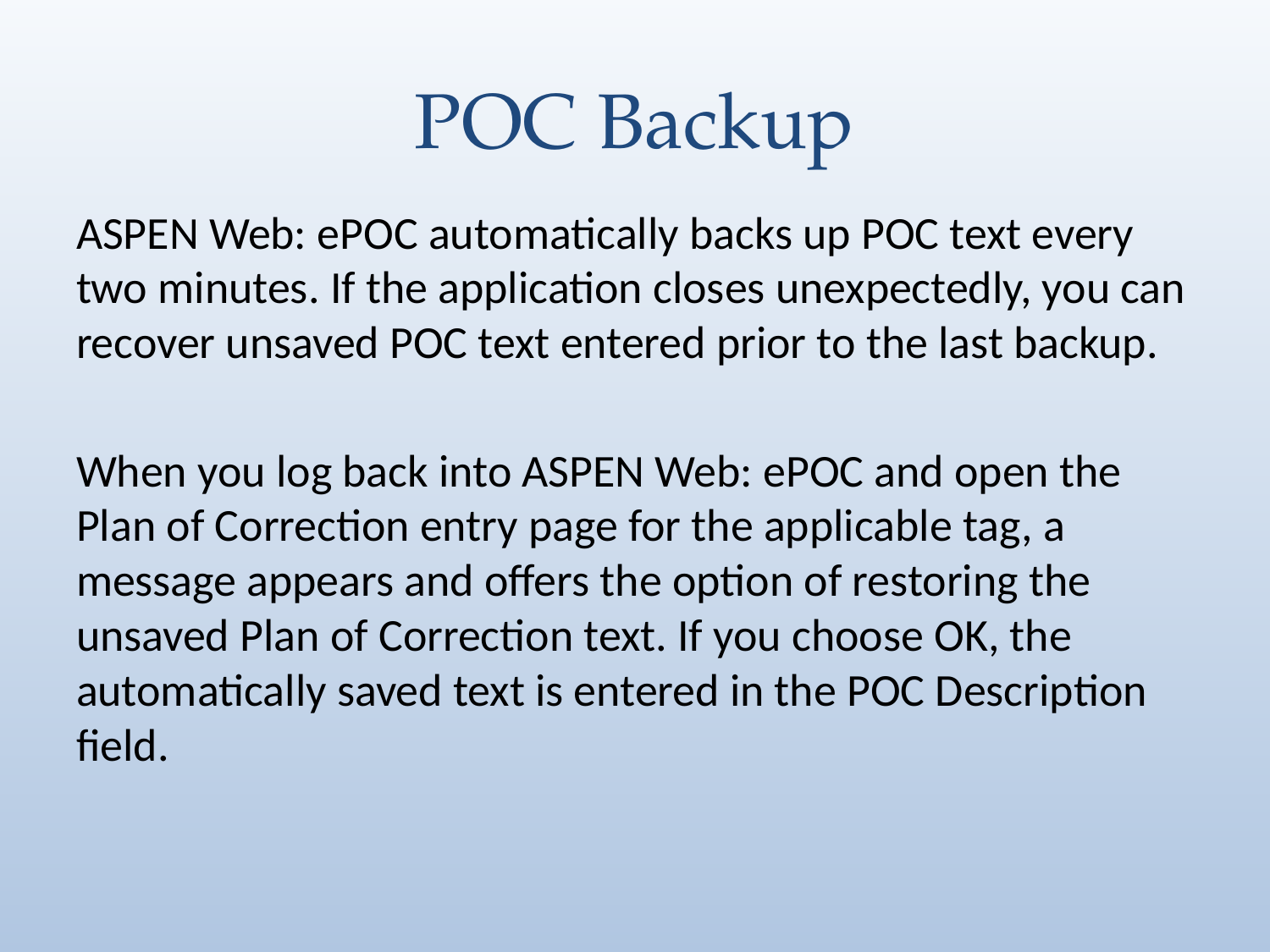

# POC Backup
ASPEN Web: ePOC automatically backs up POC text every two minutes. If the application closes unexpectedly, you can recover unsaved POC text entered prior to the last backup.

When you log back into ASPEN Web: ePOC and open the Plan of Correction entry page for the applicable tag, a message appears and offers the option of restoring the unsaved Plan of Correction text. If you choose OK, the automatically saved text is entered in the POC Description field.